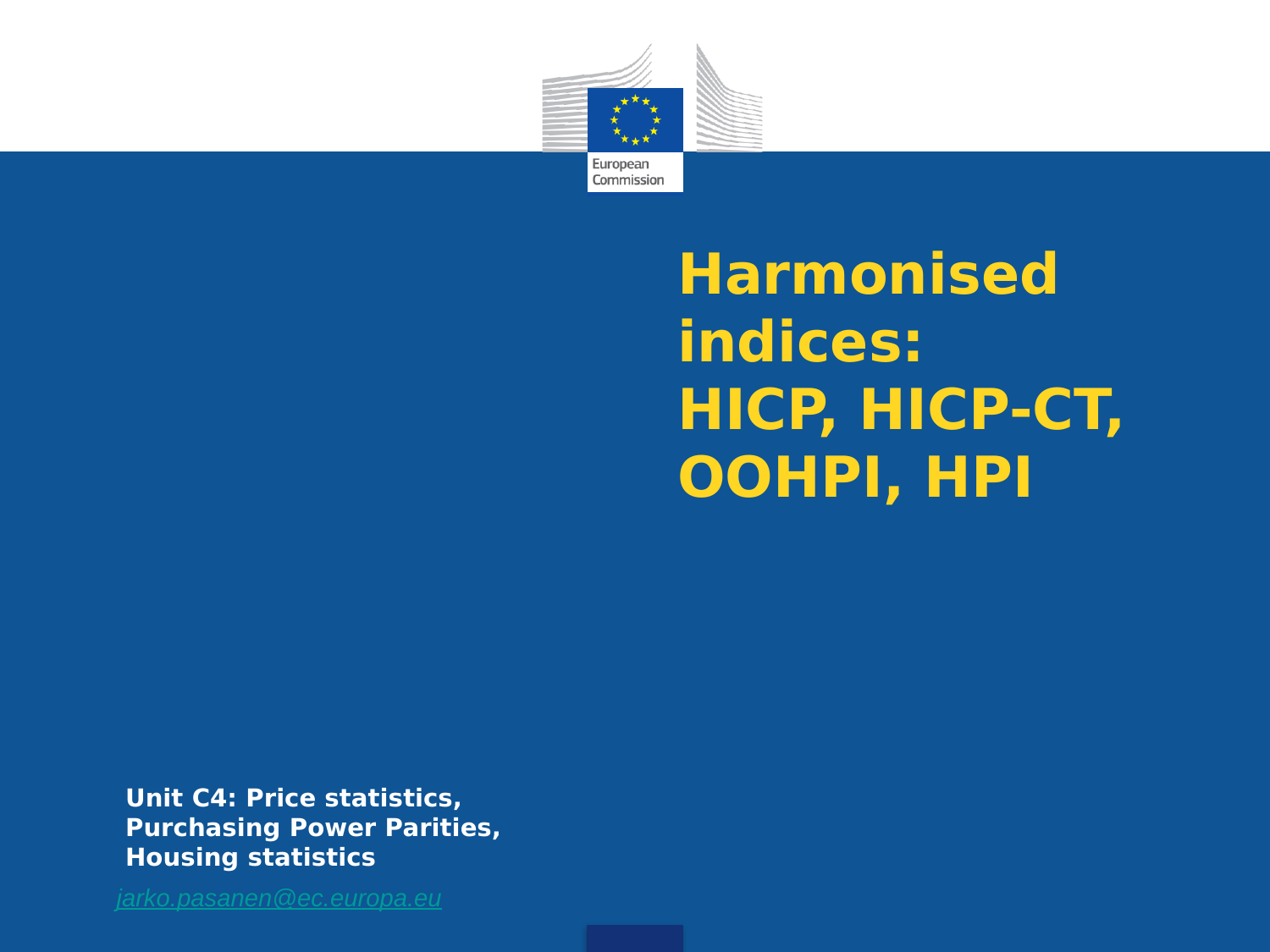

# Harmonised indices: HICP, HICP-CT, OOHPI, HPI
Unit C4: Price statistics, Purchasing Power Parities, Housing statistics
jarko.pasanen@ec.europa.eu